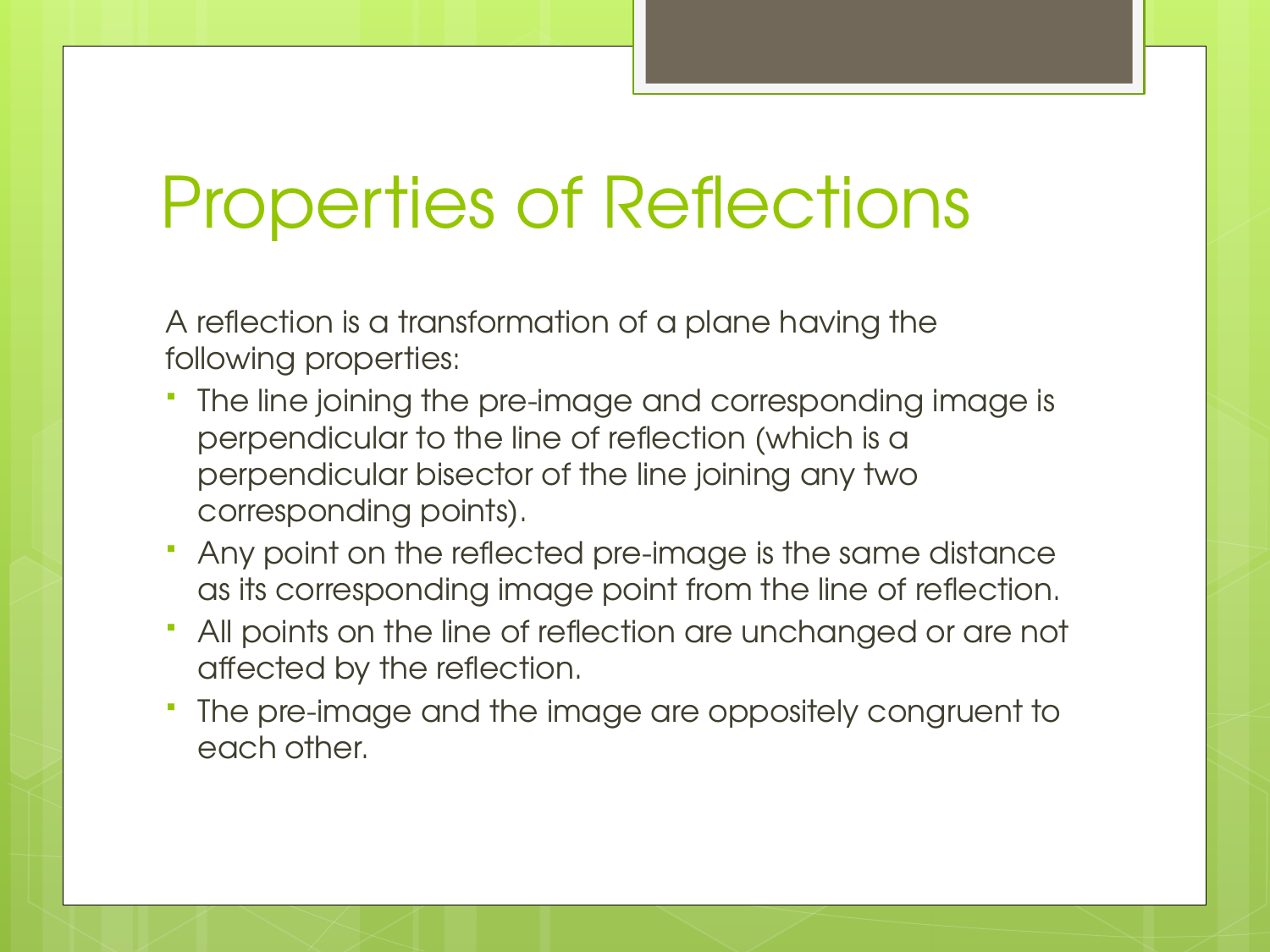

# Properties of Reflections
A reflection is a transformation of a plane having the following properties:
The line joining the pre-image and corresponding image is perpendicular to the line of reflection (which is a perpendicular bisector of the line joining any two corresponding points).
Any point on the reflected pre-image is the same distance as its corresponding image point from the line of reflection.
All points on the line of reflection are unchanged or are not affected by the reflection.
The pre-image and the image are oppositely congruent to each other.